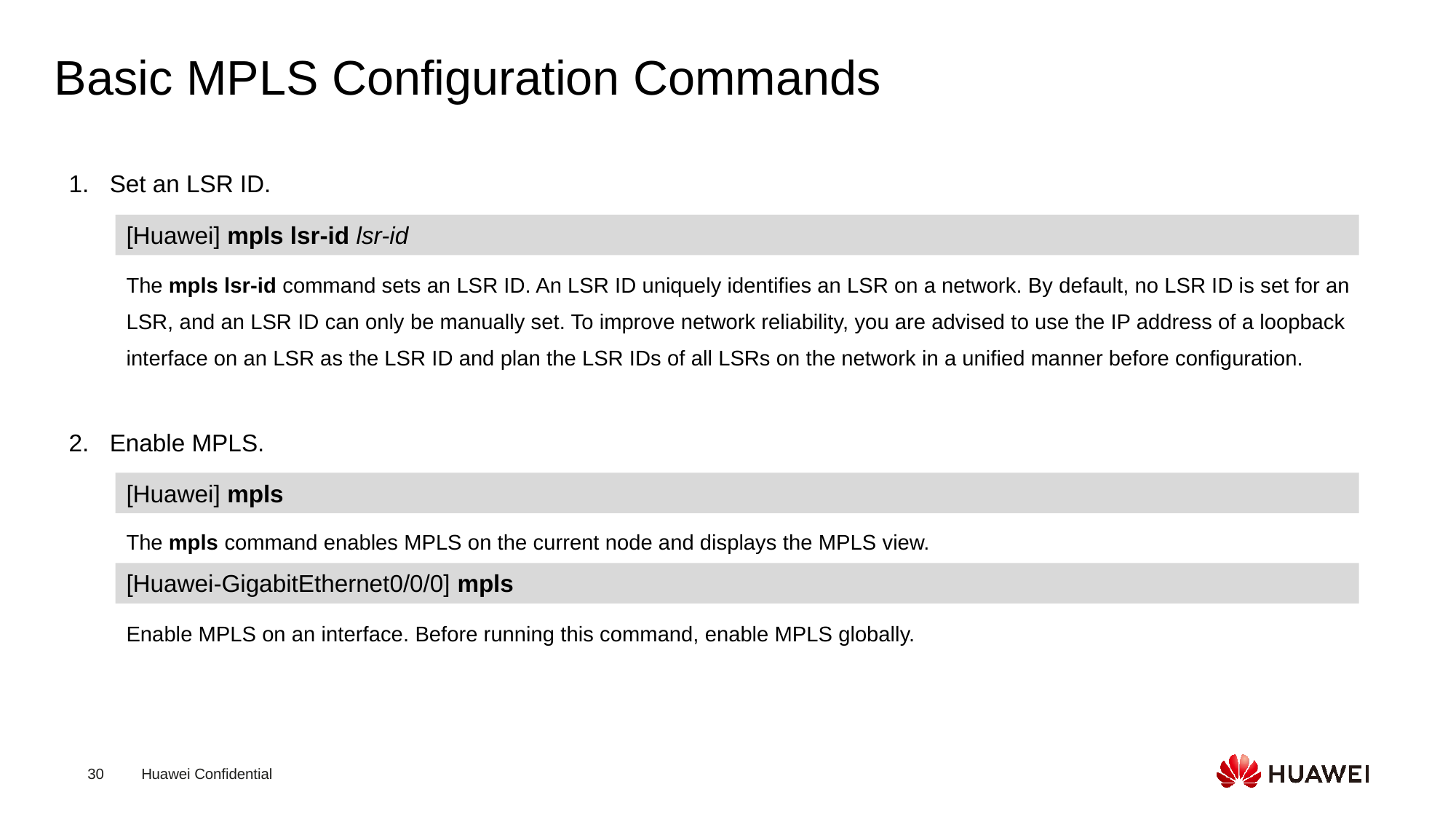

# Basic MPLS Configuration Commands
Set an LSR ID.
[Huawei] mpls lsr-id lsr-id
The mpls lsr-id command sets an LSR ID. An LSR ID uniquely identifies an LSR on a network. By default, no LSR ID is set for an LSR, and an LSR ID can only be manually set. To improve network reliability, you are advised to use the IP address of a loopback interface on an LSR as the LSR ID and plan the LSR IDs of all LSRs on the network in a unified manner before configuration.
Enable MPLS.
[Huawei] mpls
The mpls command enables MPLS on the current node and displays the MPLS view.
[Huawei-GigabitEthernet0/0/0] mpls
Enable MPLS on an interface. Before running this command, enable MPLS globally.